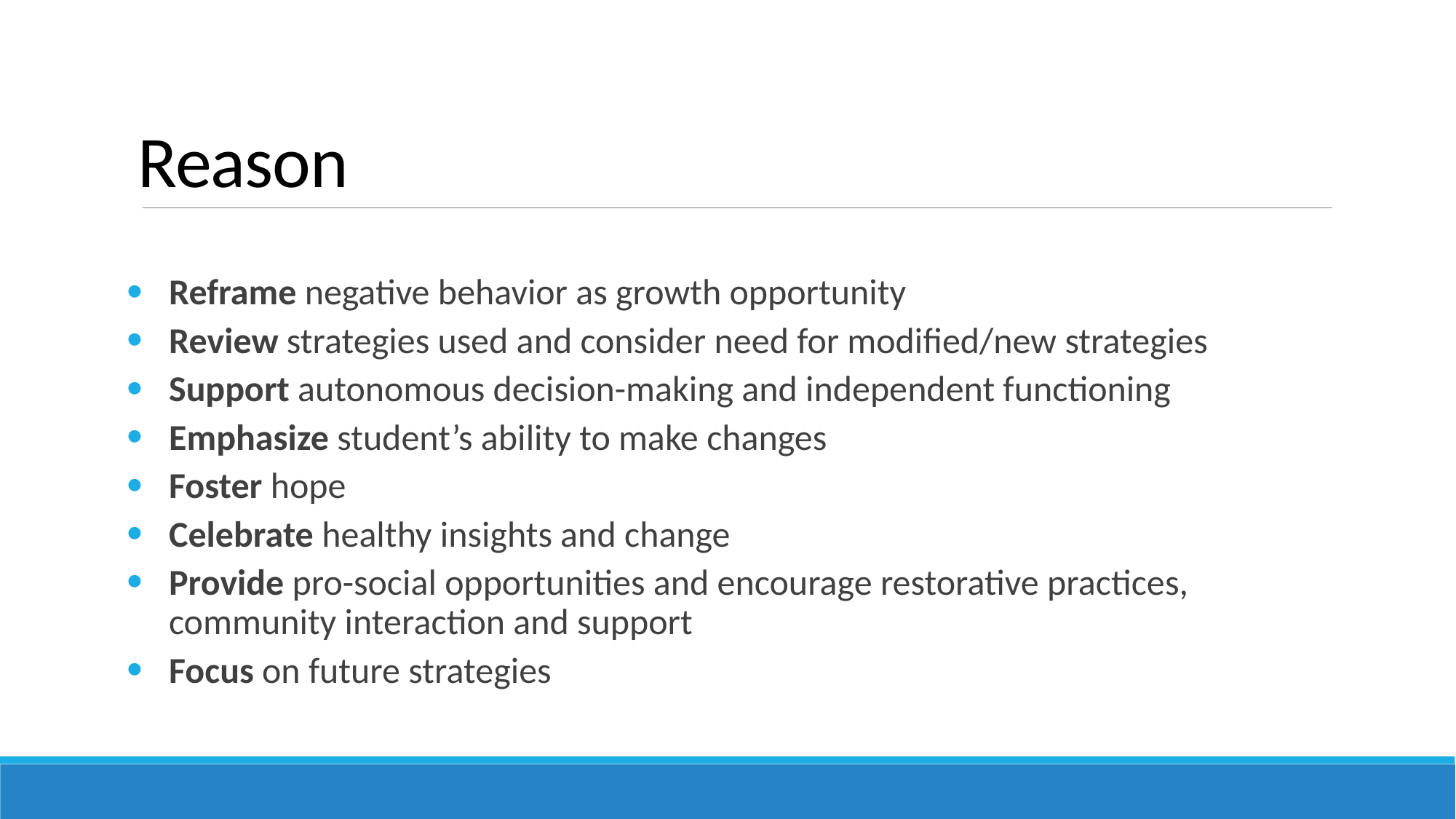

# Reason
Reframe negative behavior as growth opportunity
Review strategies used and consider need for modified/new strategies
Support autonomous decision-making and independent functioning
Emphasize student’s ability to make changes
Foster hope
Celebrate healthy insights and change
Provide pro-social opportunities and encourage restorative practices, community interaction and support
Focus on future strategies